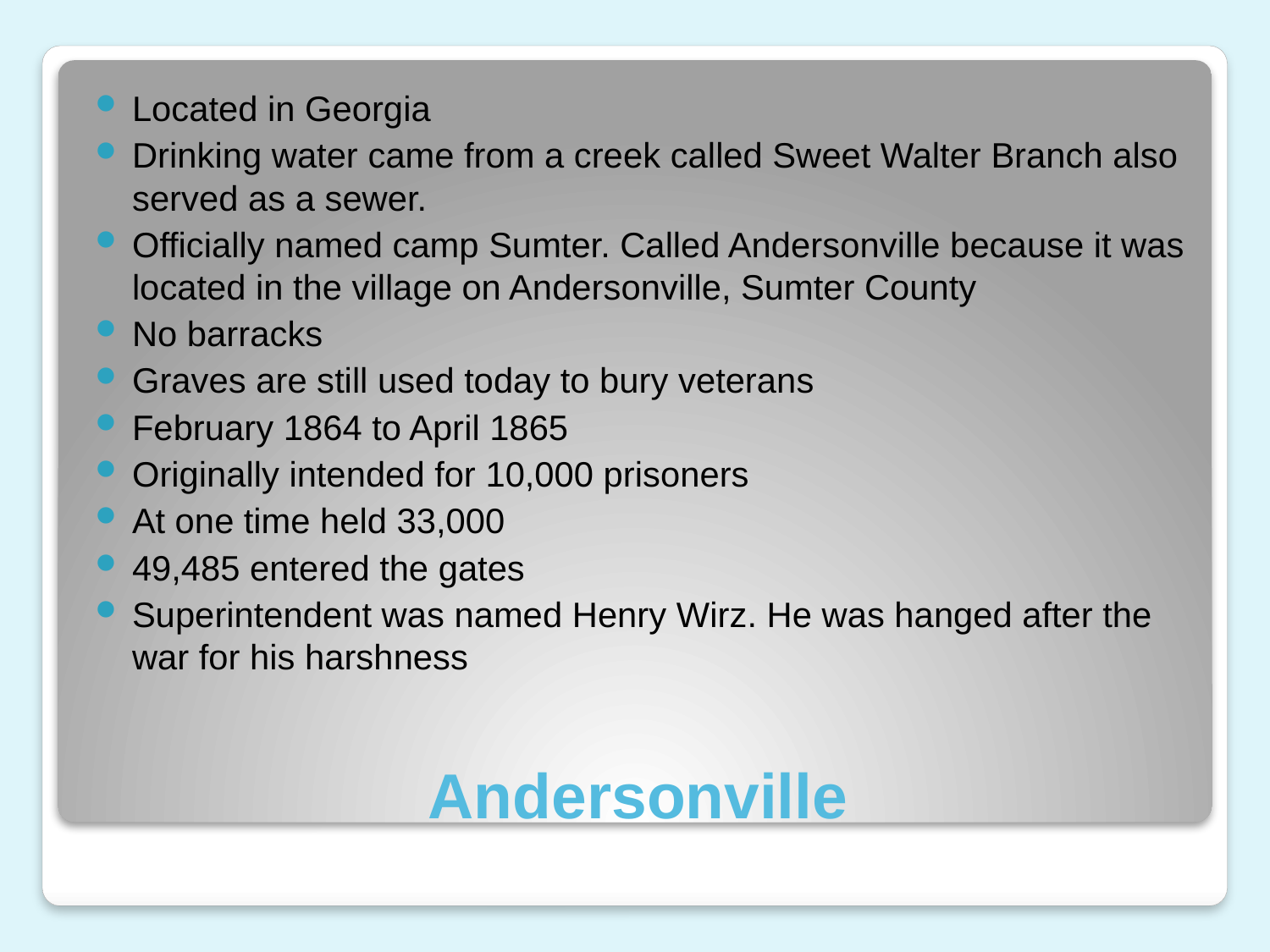

Located in Georgia
Drinking water came from a creek called Sweet Walter Branch also served as a sewer.
Officially named camp Sumter. Called Andersonville because it was located in the village on Andersonville, Sumter County
No barracks
Graves are still used today to bury veterans
February 1864 to April 1865
Originally intended for 10,000 prisoners
At one time held 33,000
49,485 entered the gates
Superintendent was named Henry Wirz. He was hanged after the war for his harshness
# Andersonville